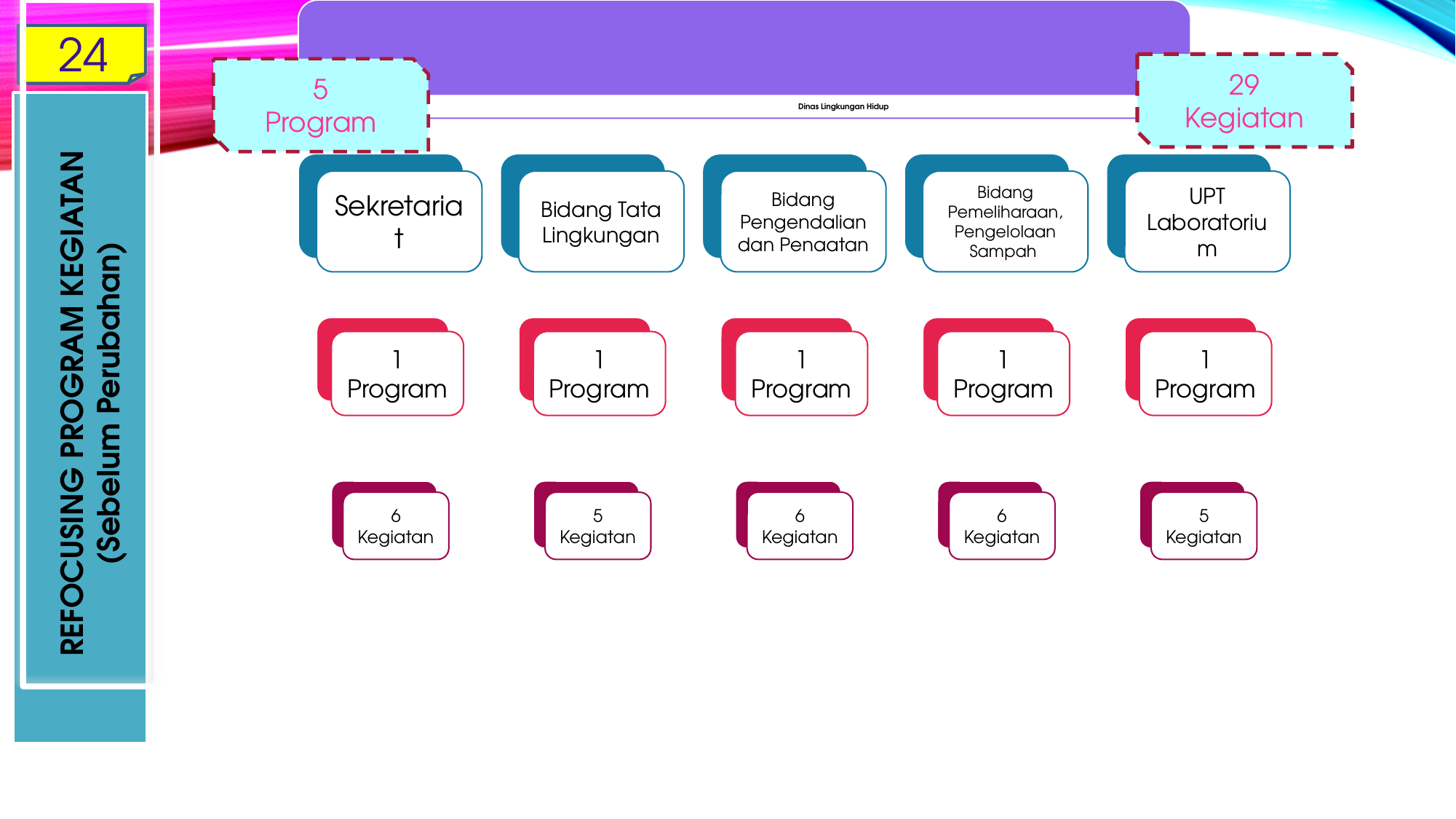

Dinas Lingkungan Hidup
Sekretariat
Bidang Tata Lingkungan
1 Program
1 Program
Bidang Pengendalian dan Penaatan
Bidang Pemeliharaan, Pengelolaan Sampah
UPT Laboratorium
1 Program
1 Program
1 Program
6 Kegiatan
5 Kegiatan
6 Kegiatan
6 Kegiatan
5 Kegiatan

24
29
Kegiatan
5
Program

REFOCUSING PROGRAM KEGIATAN
(Sebelum Perubahan)